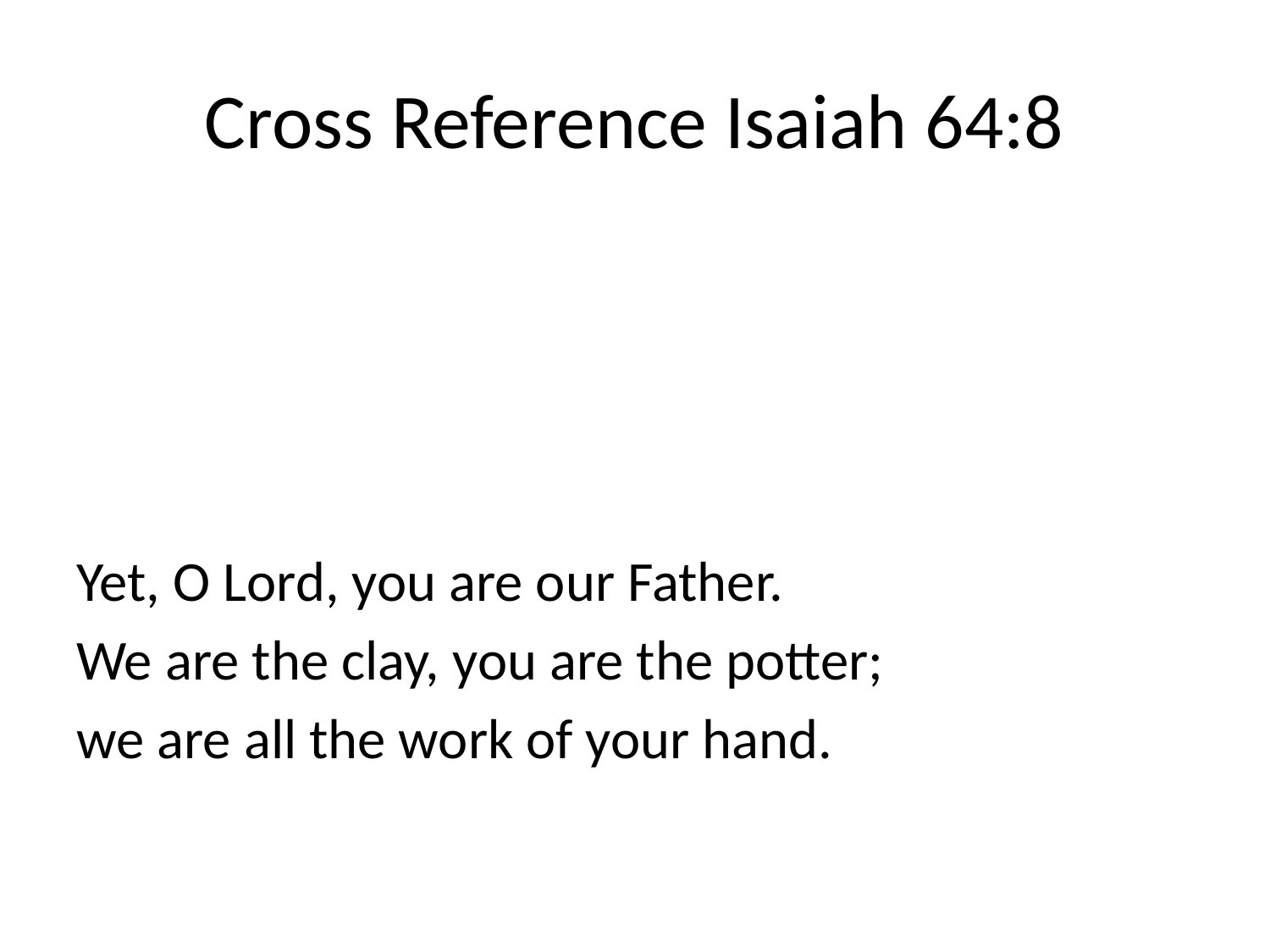

# Cross Reference Isaiah 64:8

Yet, O Lord, you are our Father.
We are the clay, you are the potter;
we are all the work of your hand.